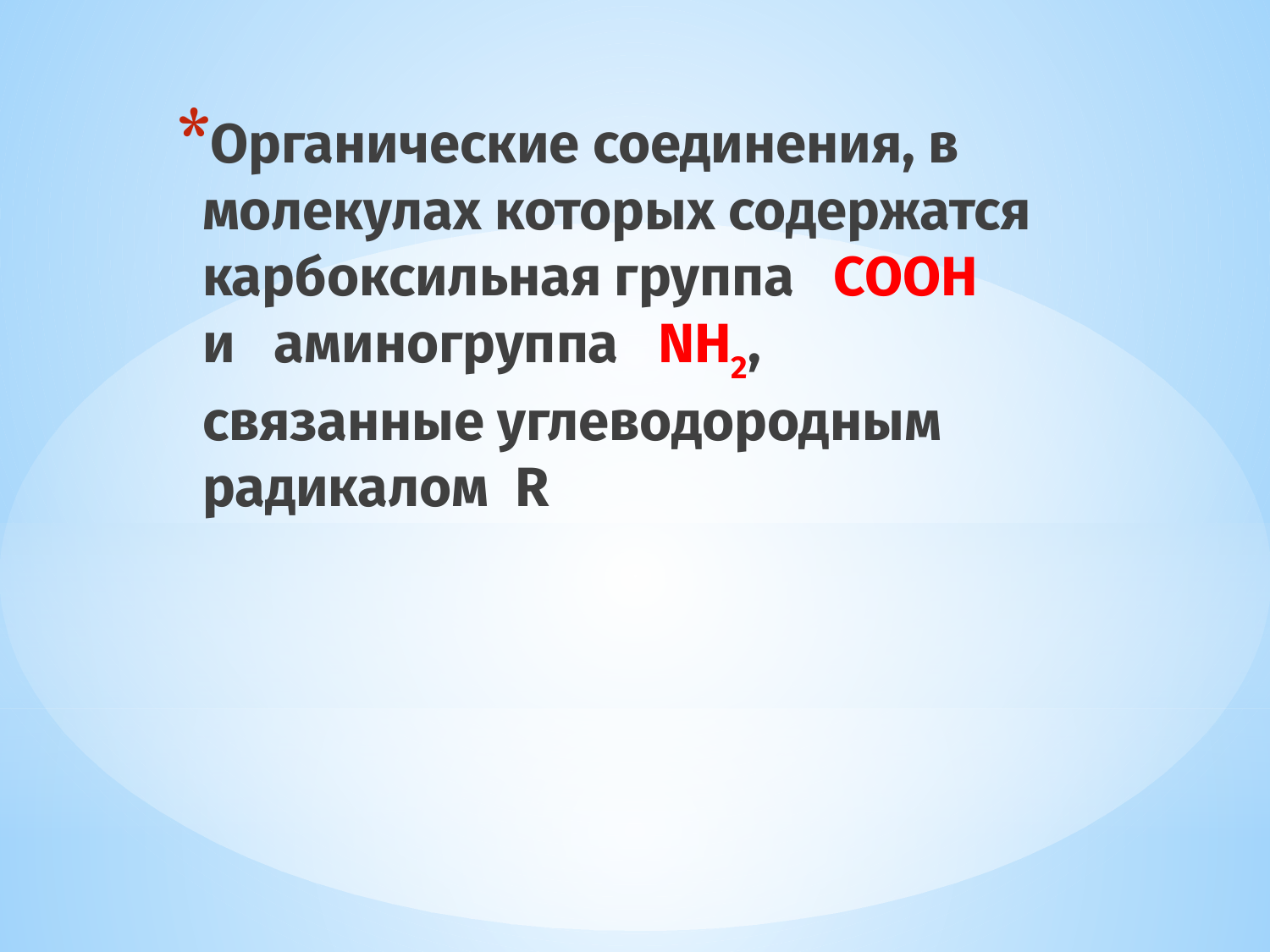

Органические соединения, в молекулах которых содержатся карбоксильная группа   СООН  и   аминогруппа   NH2, связанные углеводородным радикалом  R

#